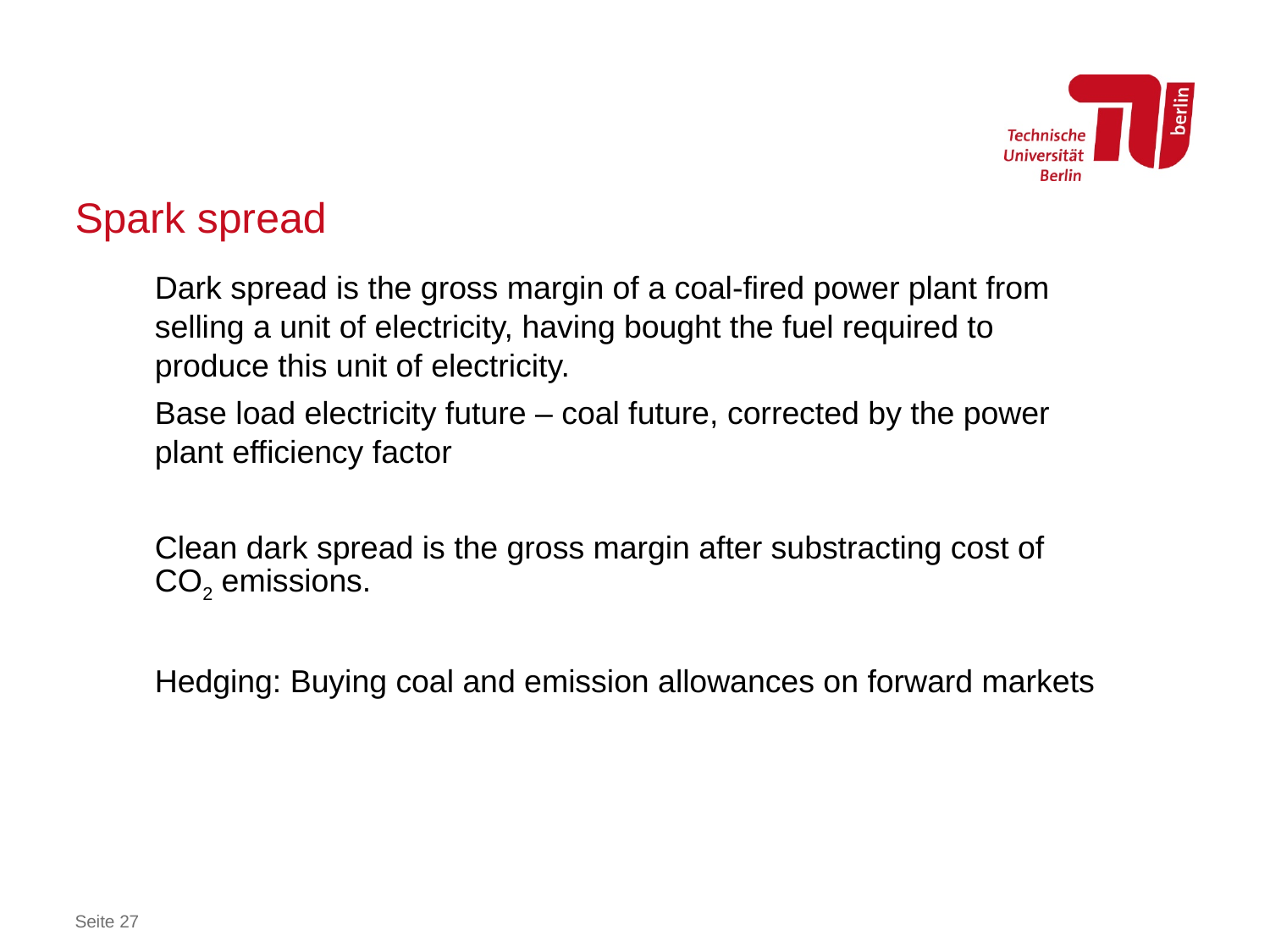

# Spark spread
Dark spread is the gross margin of a coal-fired power plant from selling a unit of electricity, having bought the fuel required to produce this unit of electricity.
Base load electricity future – coal future, corrected by the power plant efficiency factor

Clean dark spread is the gross margin after substracting cost of CO2 emissions.

Hedging: Buying coal and emission allowances on forward markets

Seite 27